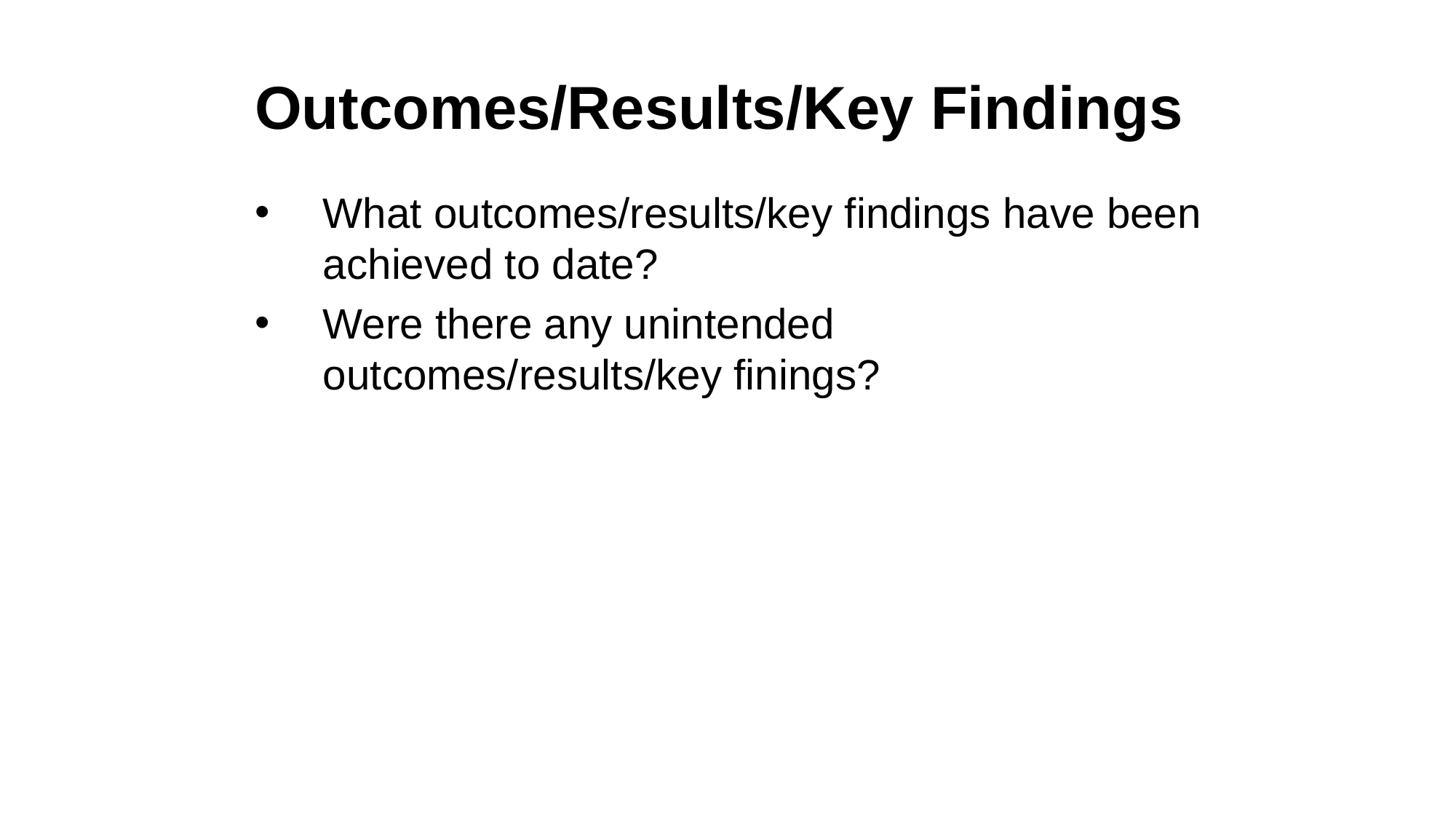

Outcomes/Results/Key Findings
What outcomes/results/key findings have been achieved to date?
Were there any unintended outcomes/results/key finings?